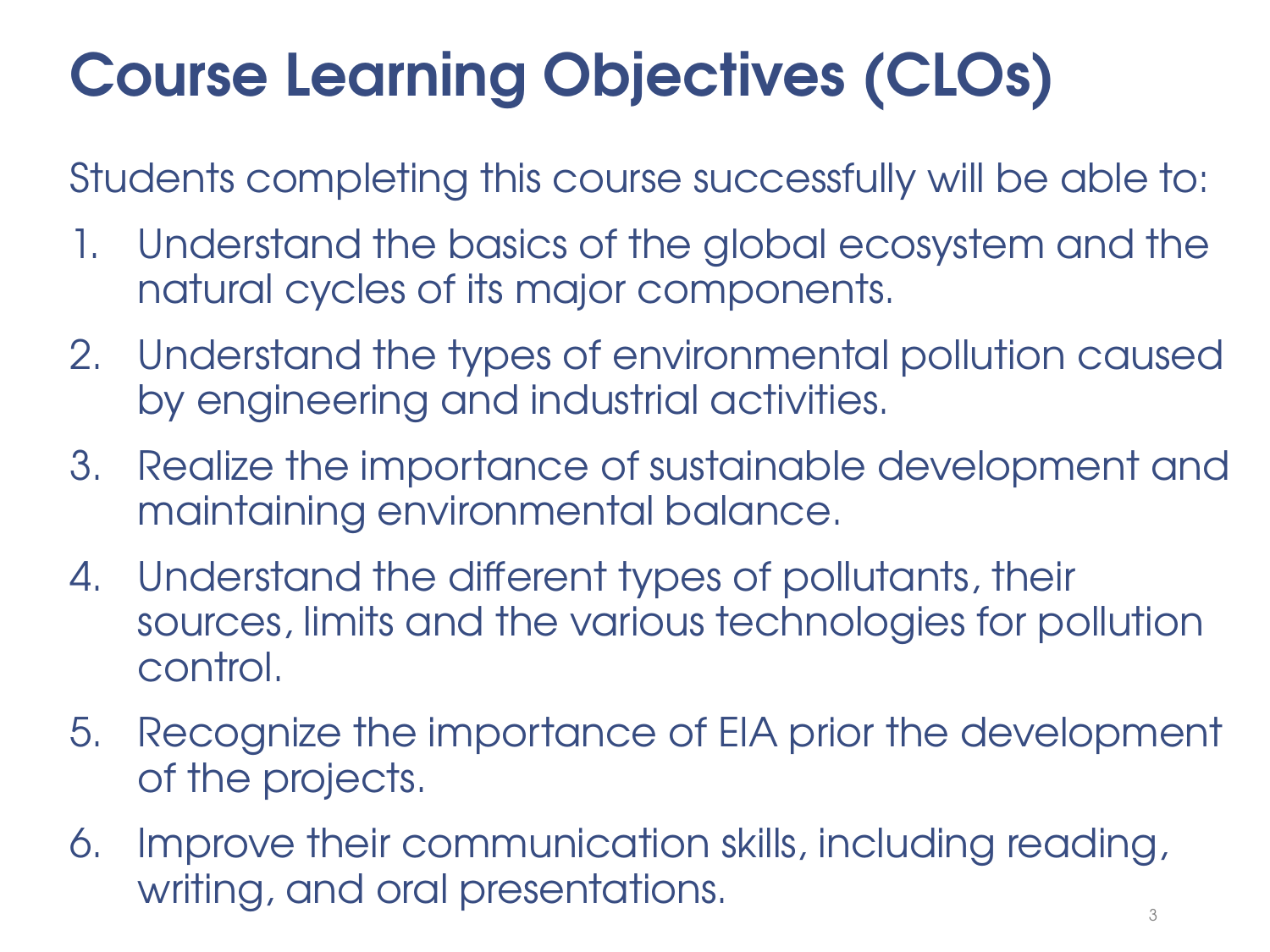

# Course Learning Objectives (CLOs)
Students completing this course successfully will be able to:
Understand the basics of the global ecosystem and the natural cycles of its major components.
Understand the types of environmental pollution caused by engineering and industrial activities.
Realize the importance of sustainable development and maintaining environmental balance.
Understand the different types of pollutants, their sources, limits and the various technologies for pollution control.
Recognize the importance of EIA prior the development of the projects.
Improve their communication skills, including reading, writing, and oral presentations.
3